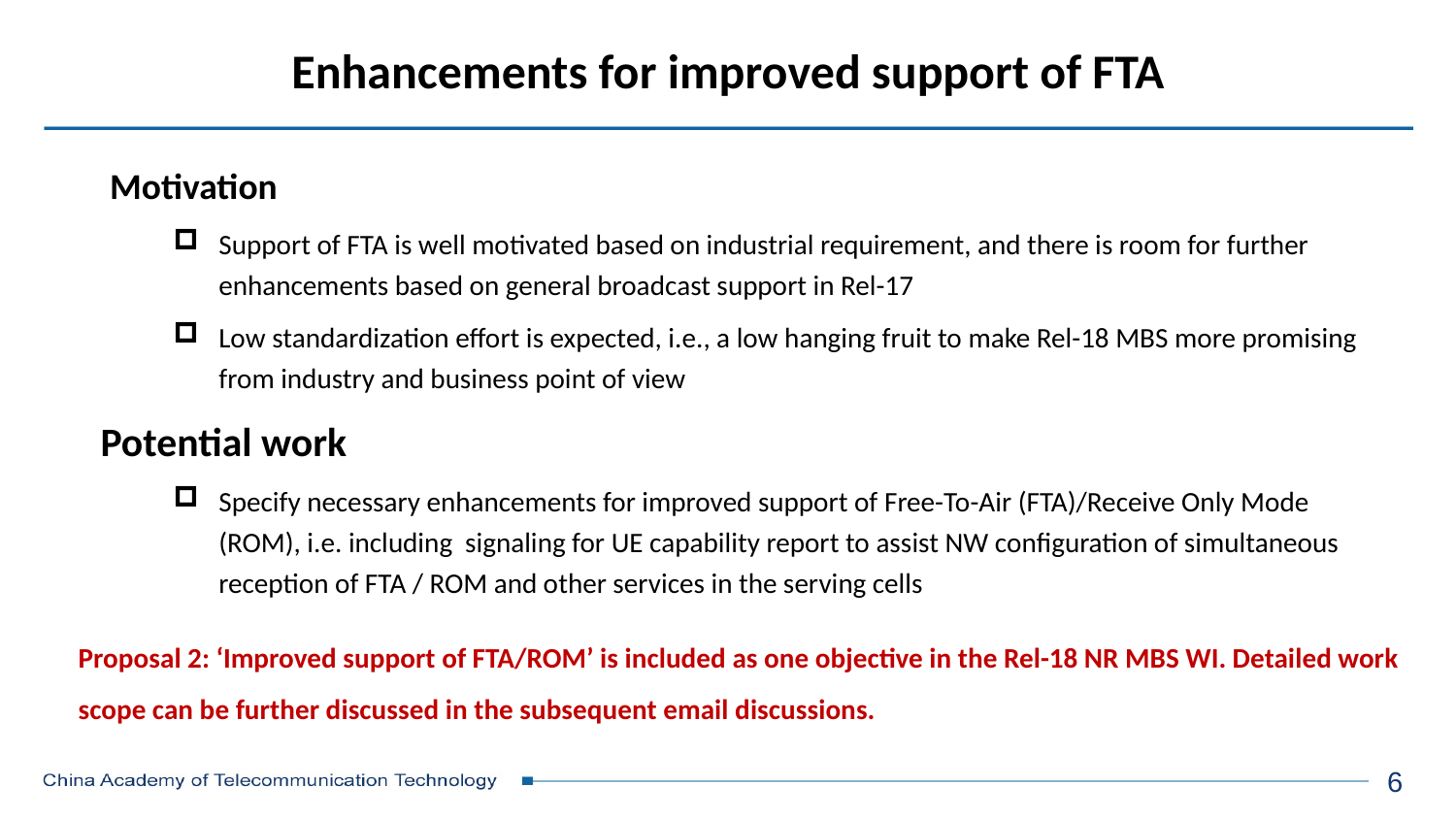

# Enhancements for improved support of FTA
 Motivation
Support of FTA is well motivated based on industrial requirement, and there is room for further enhancements based on general broadcast support in Rel-17
Low standardization effort is expected, i.e., a low hanging fruit to make Rel-18 MBS more promising from industry and business point of view
Potential work
Specify necessary enhancements for improved support of Free-To-Air (FTA)/Receive Only Mode (ROM), i.e. including  signaling for UE capability report to assist NW configuration of simultaneous reception of FTA / ROM and other services in the serving cells

Proposal 2: ‘Improved support of FTA/ROM’ is included as one objective in the Rel-18 NR MBS WI. Detailed work scope can be further discussed in the subsequent email discussions.
6